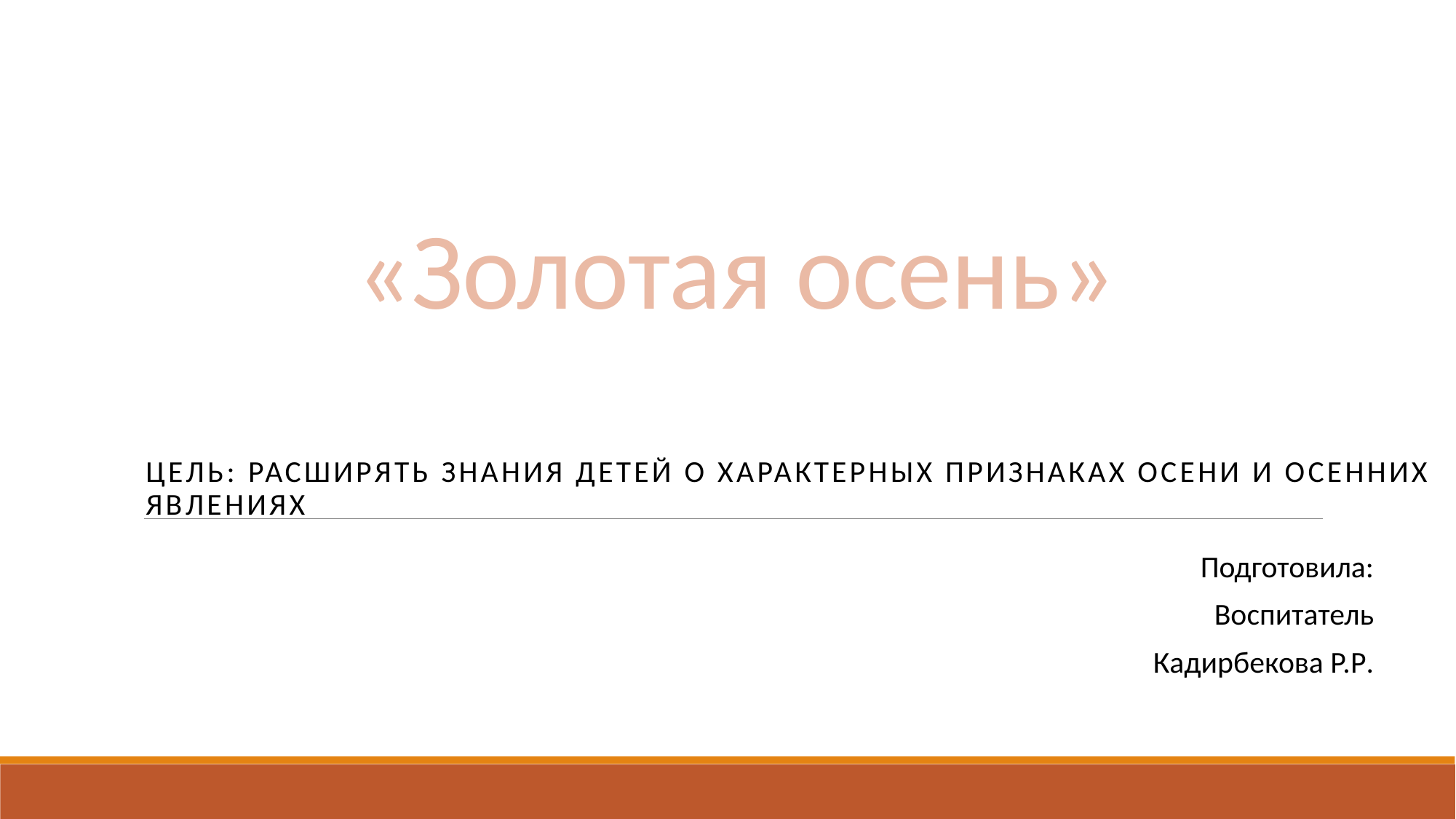

# «Золотая осень»
Цель: расширять знания детей о характерных признаках осени и осенних явлениях
Подготовила:
Воспитатель
Кадирбекова Р.Р.